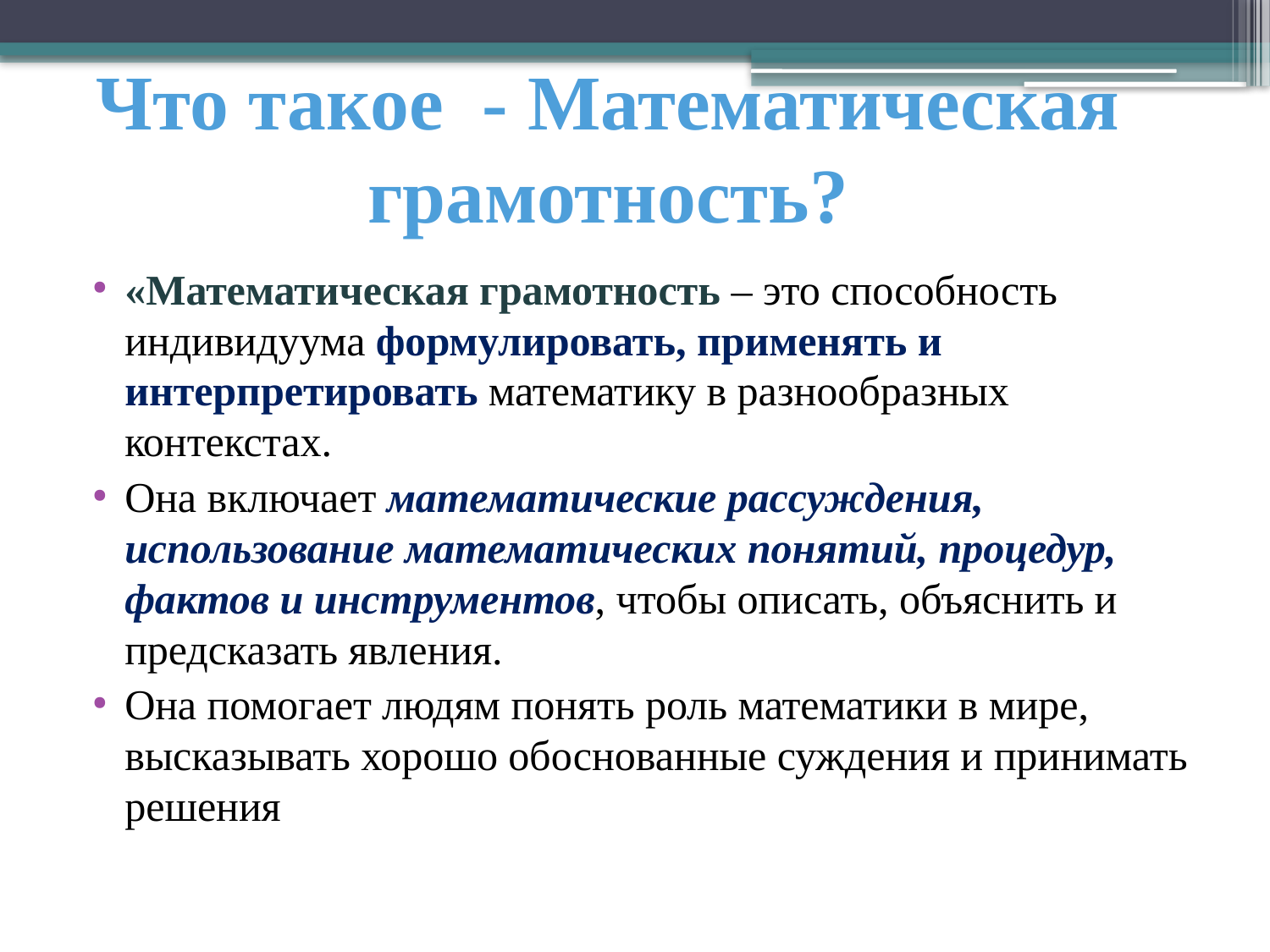

Что такое  - Математическая грамотность?
«Математическая грамотность – это способность индивидуума формулировать, применять и интерпретировать математику в разнообразных контекстах.
Она включает математические рассуждения, использование математических понятий, процедур, фактов и инструментов, чтобы описать, объяснить и предсказать явления.
Она помогает людям понять роль математики в мире, высказывать хорошо обоснованные суждения и принимать решения